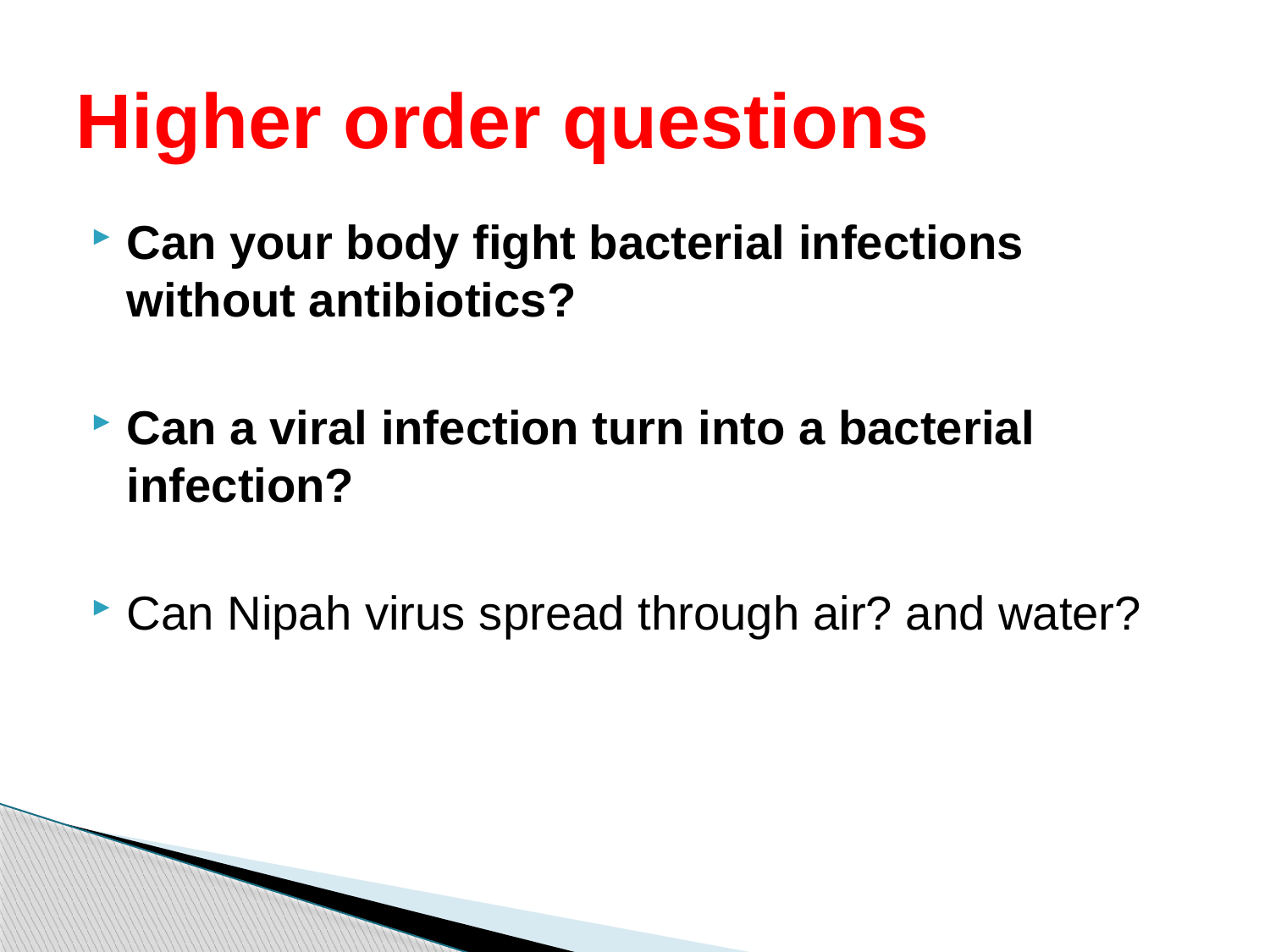

# Higher order questions
Can your body fight bacterial infections without antibiotics?

Can a viral infection turn into a bacterial infection?

Can Nipah virus spread through air? and water?